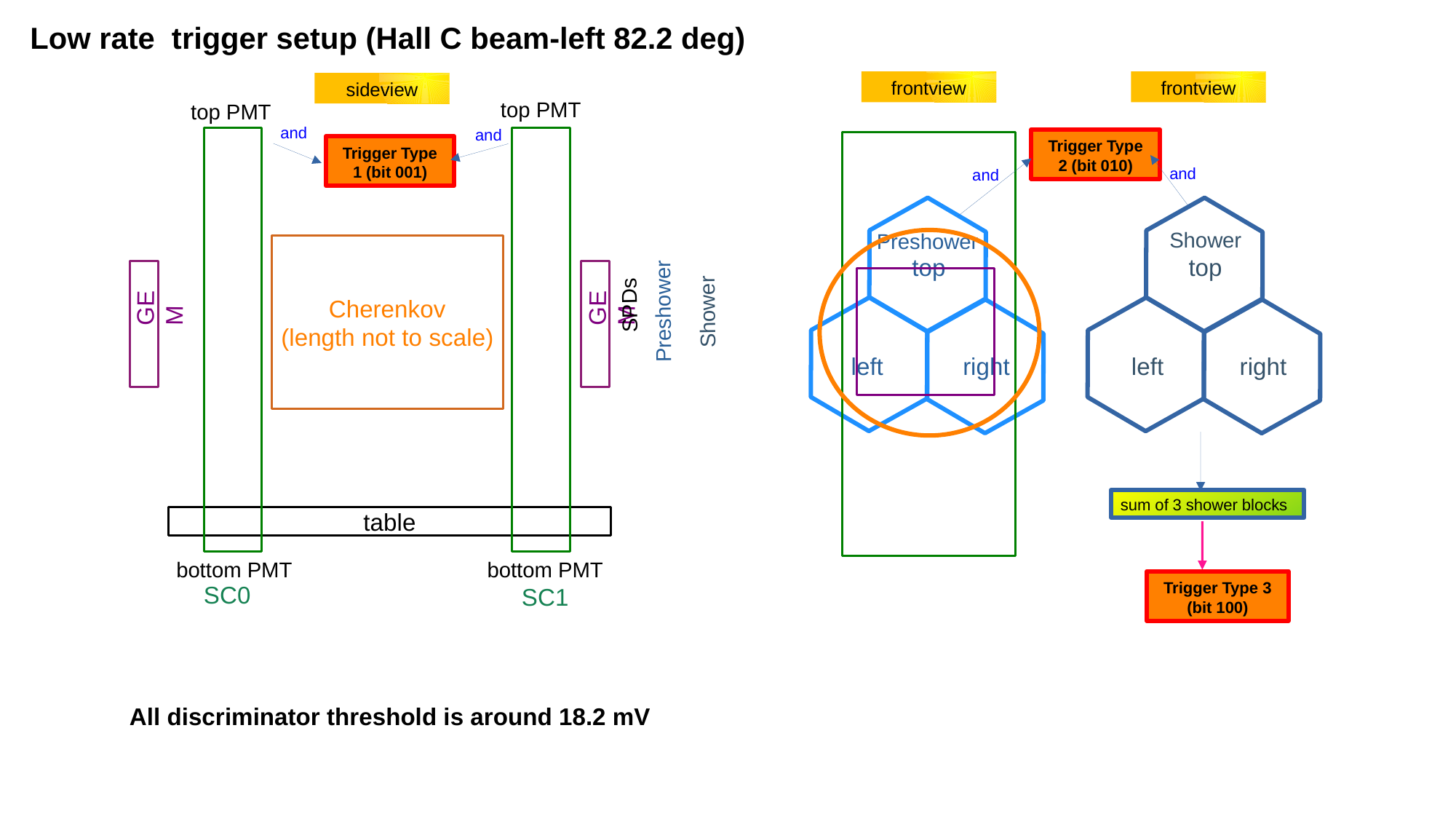

Low rate  trigger setup (Hall C beam-left 82.2 deg)
frontview
frontview
sideview
top PMT

bottom PMT
SC1
top PMT

bottom PMT
SC0
and

and
Trigger Type 2 (bit 010)

Preshower

Trigger Type 1 (bit 001)

Shower
top

left
right

and
and

Cherenkov
(length not to scale)
top

GEM
GEM
SPDs
Preshower
Shower
left
right

sum of 3 shower blocks
table

Trigger Type 3 (bit 100)

All discriminator threshold is around 18.2 mV